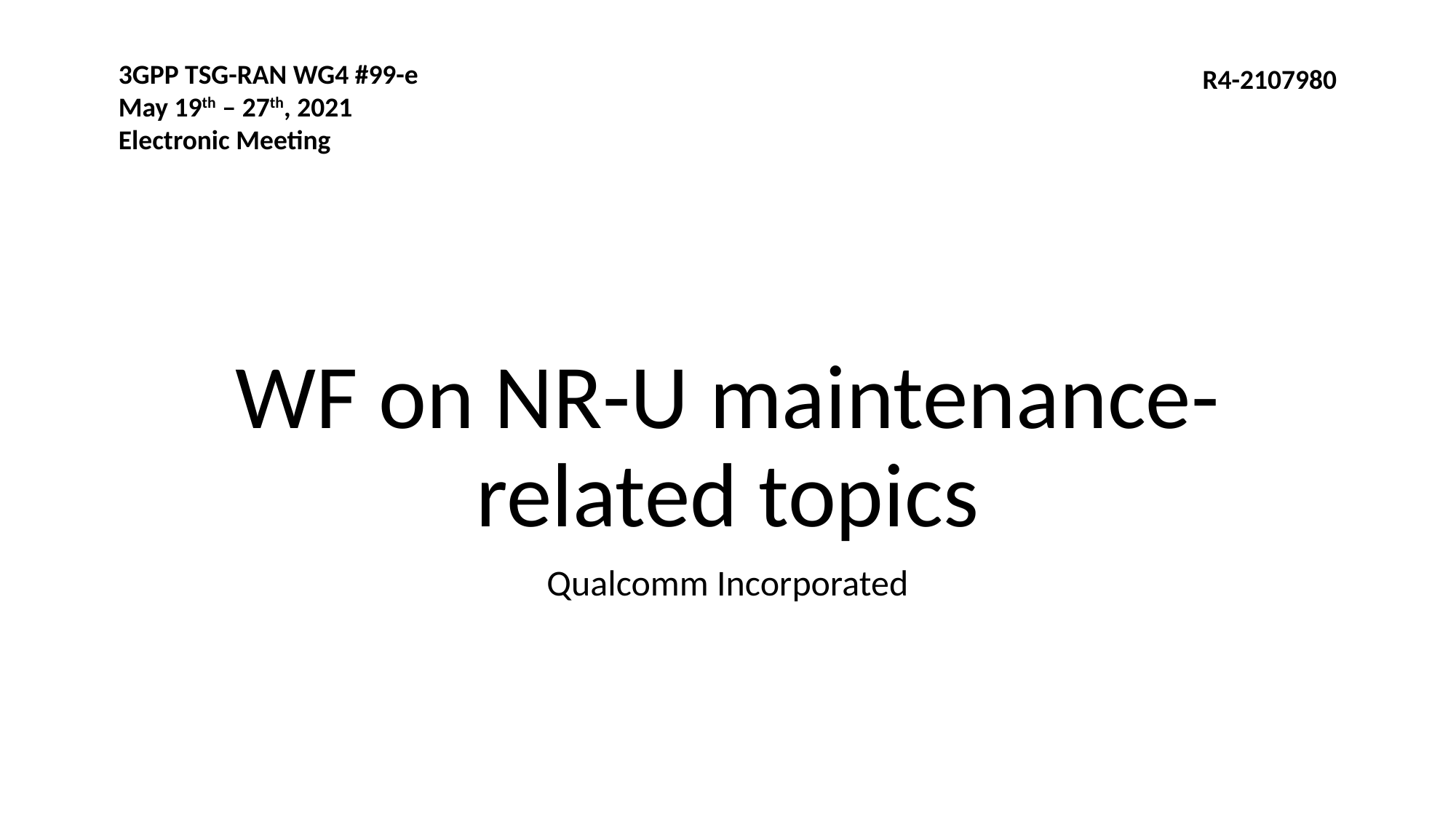

3GPP TSG-RAN WG4 #99-e
May 19th ‒ 27th, 2021
Electronic Meeting
R4-2107980
# WF on NR-U maintenance-related topics
Qualcomm Incorporated